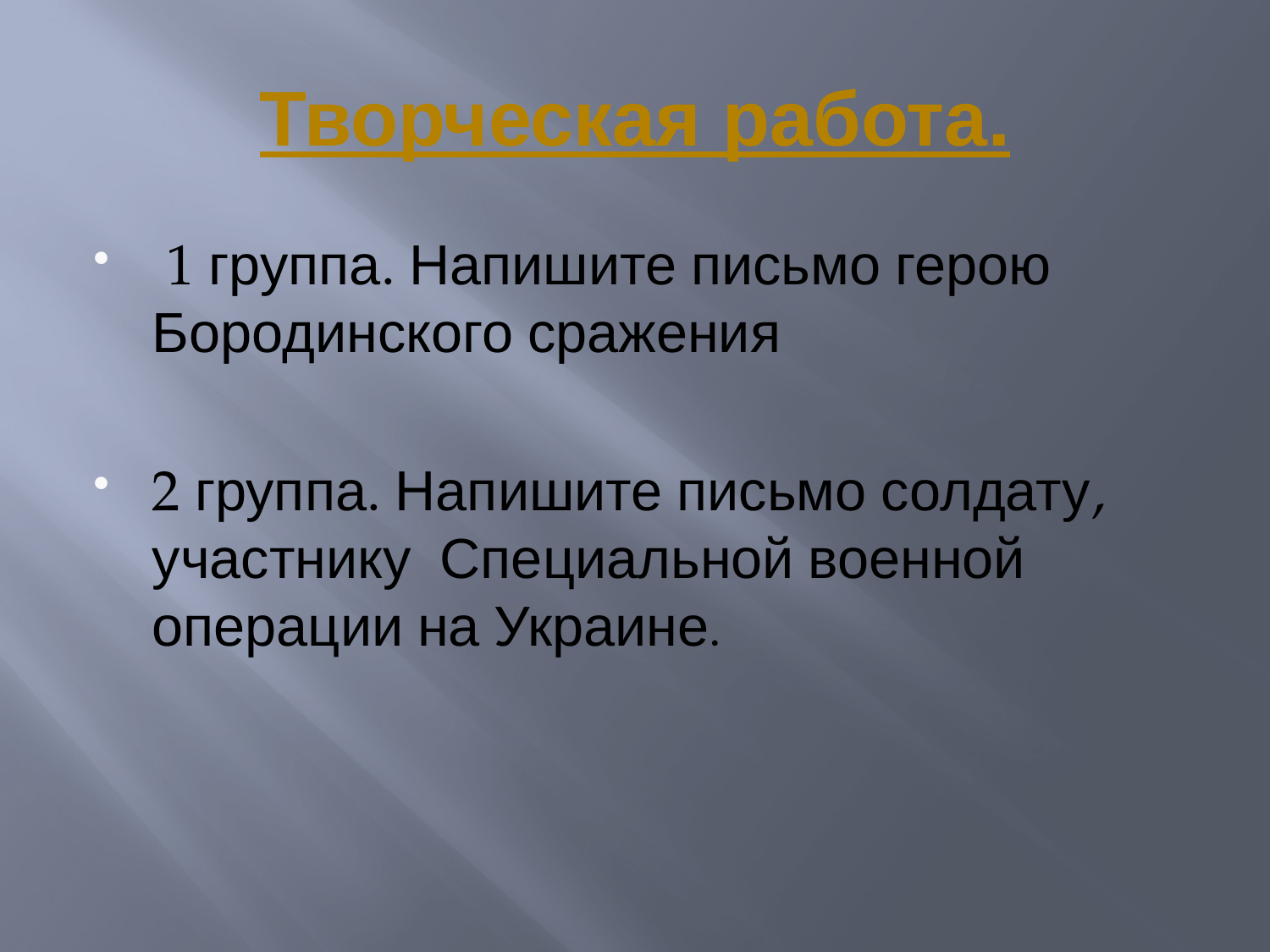

# Творческая работа.
 1 группа. Напишите письмо герою Бородинского сражения

2 группа. Напишите письмо солдату, участнику  Специальной военной операции на Украине.